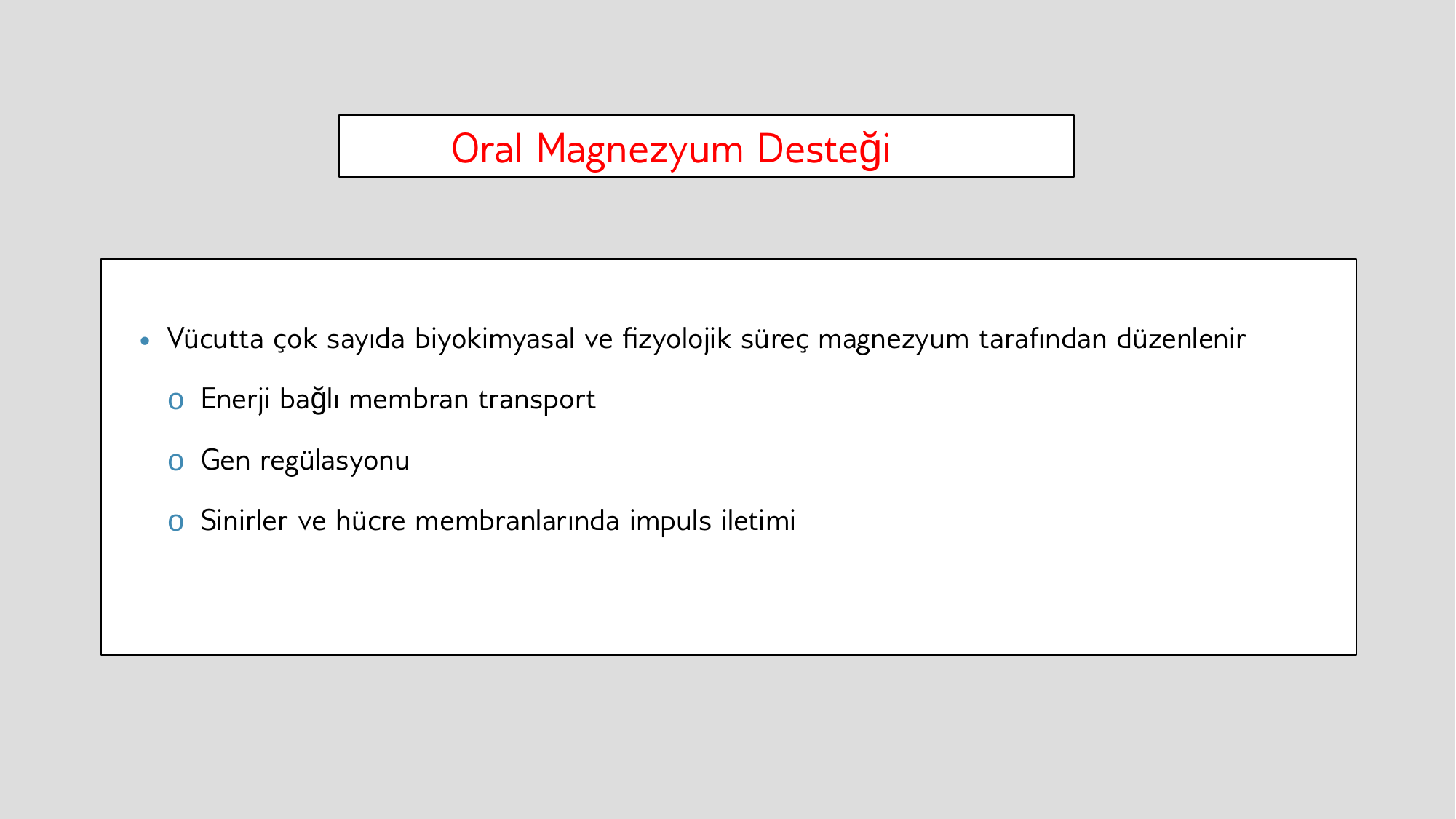

Oral Magnezyum Desteği

Vücutta çok sayıda biyokimyasal ve fizyolojik süreç magnezyum tarafından düzenlenir
Enerji bağlı membran transport
Gen regülasyonu
Sinirler ve hücre membranlarında impuls iletimi